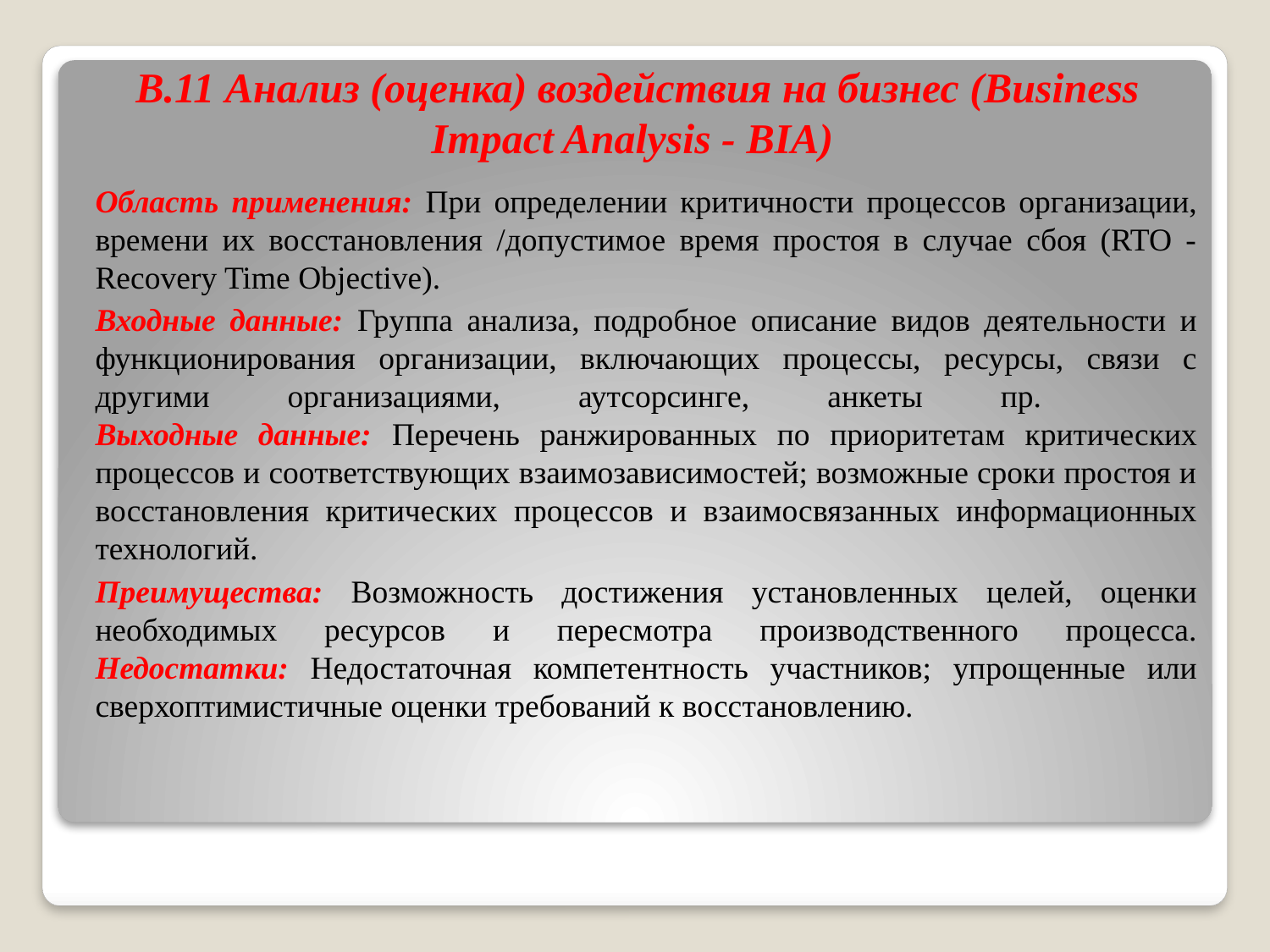

# B.11 Анализ (оценка) воздействия на бизнес (Business Impact Analysis - BIA)
Область применения: При определении критичности процессов организации, времени их восстановления /допустимое время простоя в случае сбоя (RTO - Recovery Time Objective).
Входные данные: Группа анализа, подробное описание видов деятельности и функционирования организации, включающих процессы, ресурсы, связи с другими организациями, аутсорсинге, анкеты пр.
Выходные данные: Перечень ранжированных по приоритетам критических процессов и соответствующих взаимозависимостей; возможные сроки простоя и восстановления критических процессов и взаимосвязанных информационных технологий.
Преимущества: Возможность достижения установленных целей, оценки необходимых ресурсов и пересмотра производственного процесса.
Недостатки: Недостаточная компетентность участников; упрощенные или сверхоптимистичные оценки требований к восстановлению.